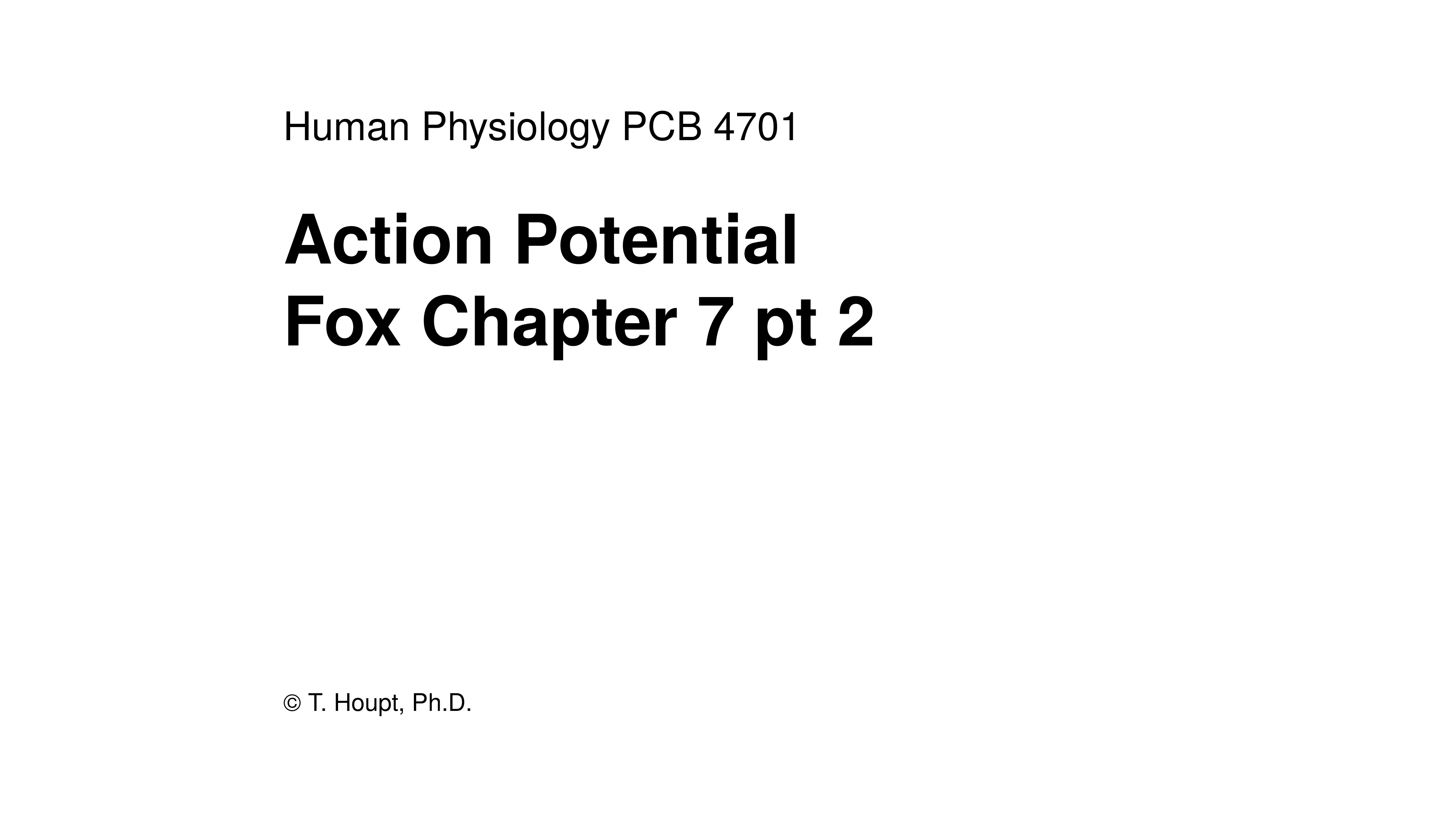

Human Physiology PCB 4701

Action Potential
Fox Chapter 7 pt 2

© T. Houpt, Ph.D.